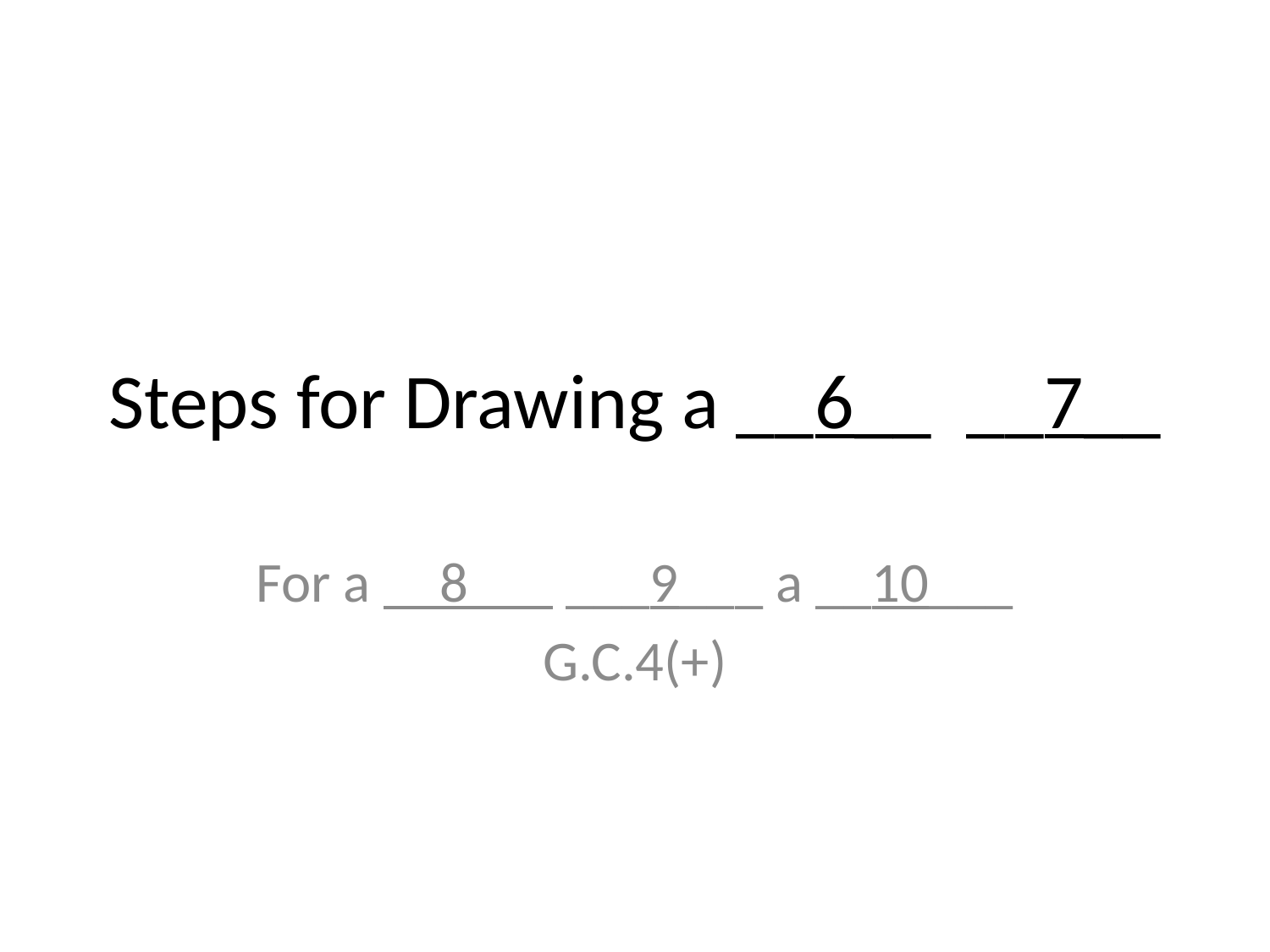

# Steps for Drawing a __6__  __7__
For a __8___ ___9___ a __10___
G.C.4(+)